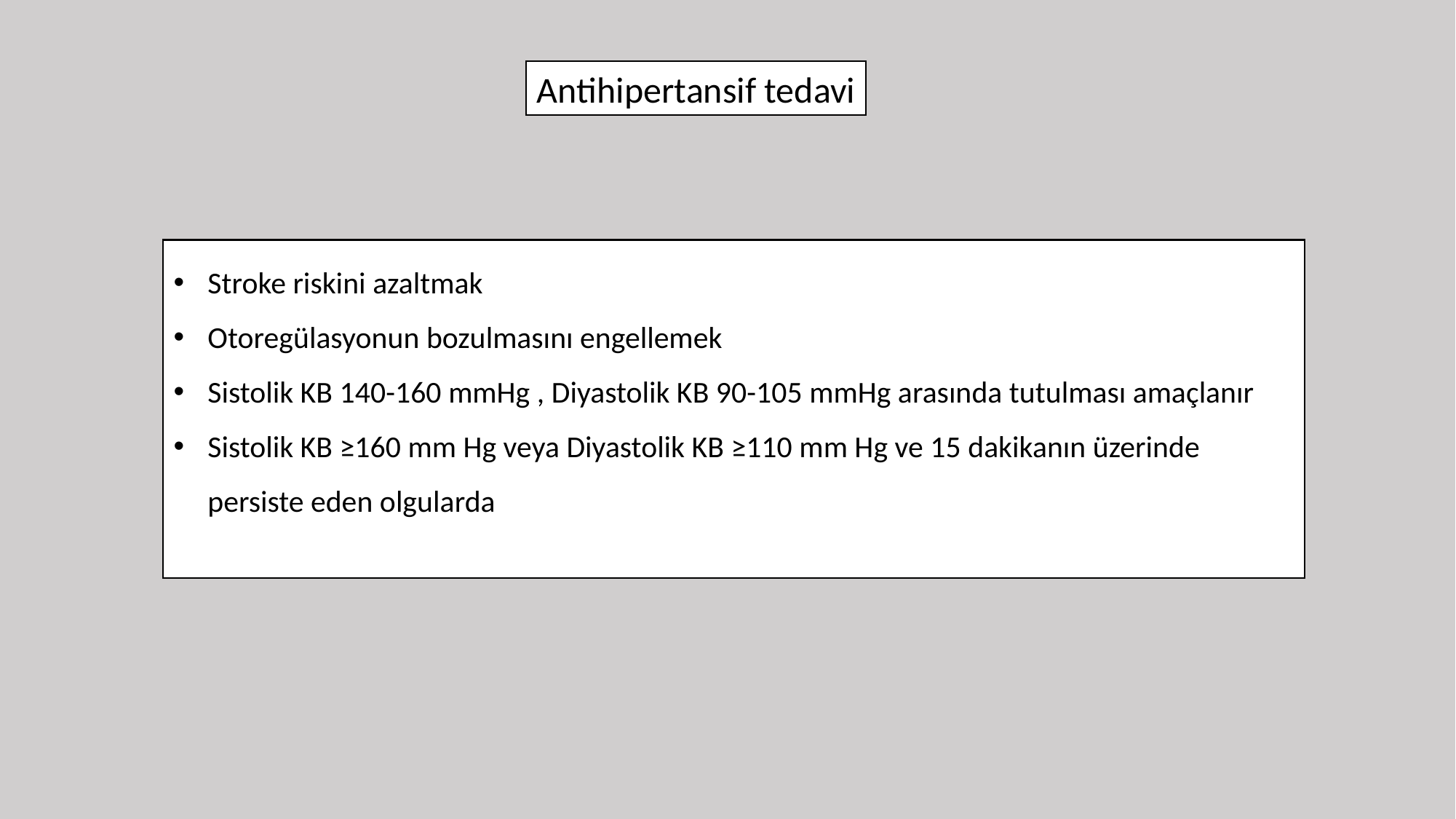

Antihipertansif tedavi
Stroke riskini azaltmak
Otoregülasyonun bozulmasını engellemek
Sistolik KB 140-160 mmHg , Diyastolik KB 90-105 mmHg arasında tutulması amaçlanır
Sistolik KB ≥160 mm Hg veya Diyastolik KB ≥110 mm Hg ve 15 dakikanın üzerinde persiste eden olgularda